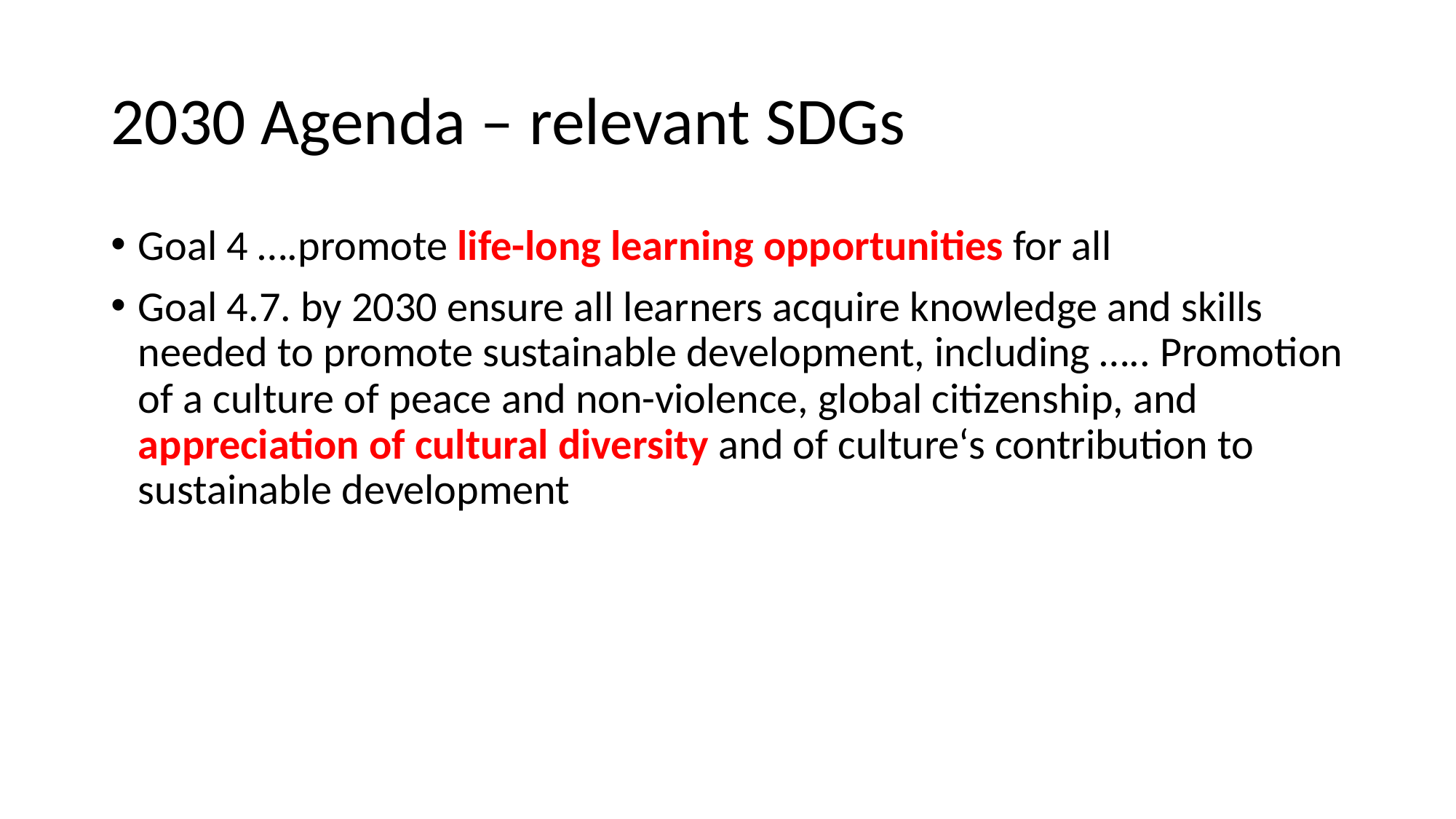

# 2030 Agenda – relevant SDGs
Goal 4 ….promote life-long learning opportunities for all
Goal 4.7. by 2030 ensure all learners acquire knowledge and skills needed to promote sustainable development, including ….. Promotion of a culture of peace and non-violence, global citizenship, and appreciation of cultural diversity and of culture‘s contribution to sustainable development